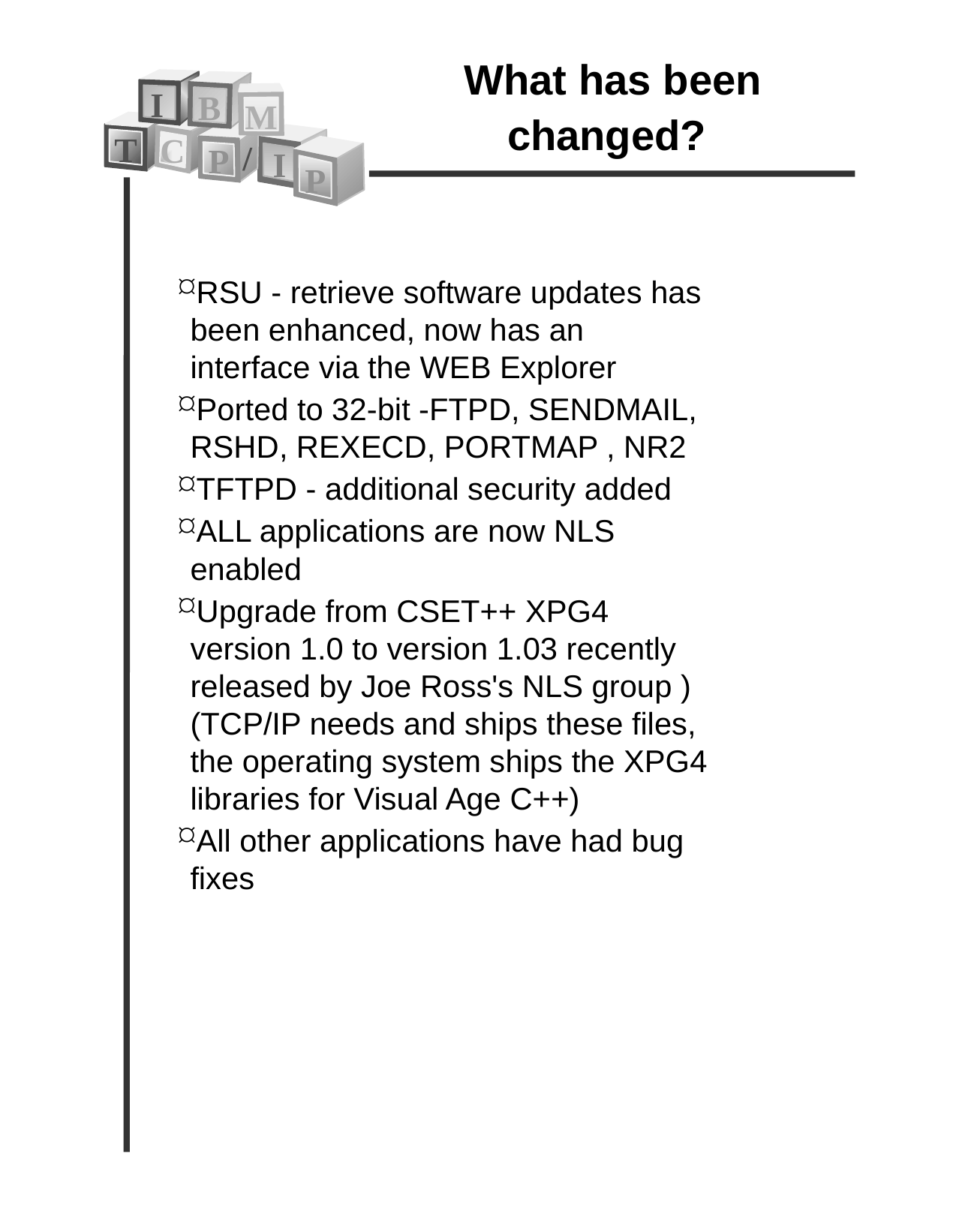

What has been changed?

I

B

M

T
C

/

P

I

P

RSU - retrieve software updates has been enhanced, now has an interface via the WEB Explorer
Ported to 32-bit -FTPD, SENDMAIL, RSHD, REXECD, PORTMAP , NR2
TFTPD - additional security added
ALL applications are now NLS enabled
Upgrade from CSET++ XPG4 version 1.0 to version 1.03 recently released by Joe Ross's NLS group ) (TCP/IP needs and ships these files, the operating system ships the XPG4 libraries for Visual Age C++)
All other applications have had bug fixes